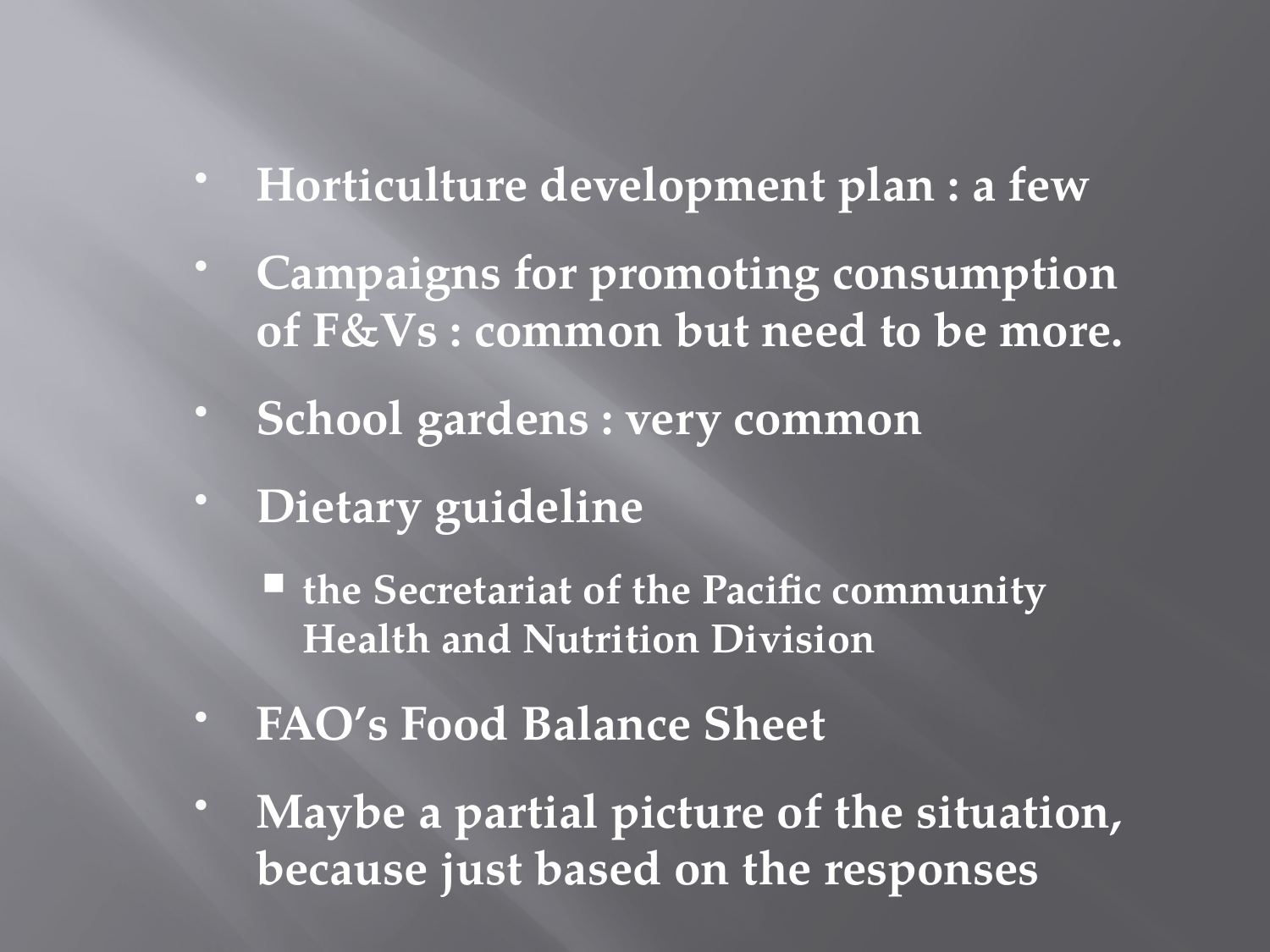

Horticulture development plan : a few
Campaigns for promoting consumption of F&Vs : common but need to be more.
School gardens : very common
Dietary guideline
the Secretariat of the Pacific community Health and Nutrition Division
FAO’s Food Balance Sheet
Maybe a partial picture of the situation, because just based on the responses